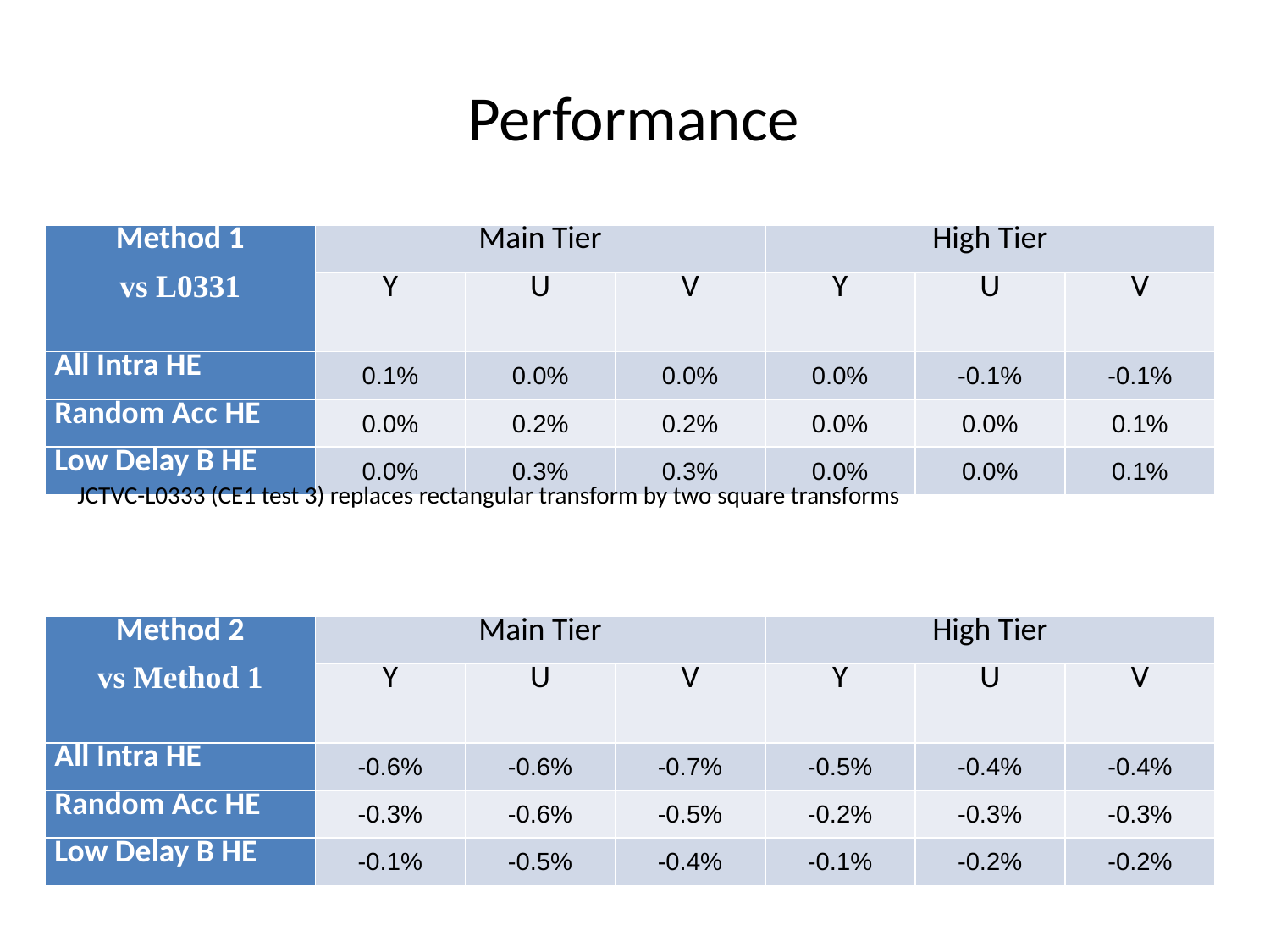

Performance
| Method 1 vs L0331 | Main Tier |  |  | High Tier |  |  |
| --- | --- | --- | --- | --- | --- | --- |
|  | Y | U | V | Y | U | V |
| All Intra HE | 0.1% | 0.0% | 0.0% | 0.0% | -0.1% | -0.1% |
| Random Acc HE | 0.0% | 0.2% | 0.2% | 0.0% | 0.0% | 0.1% |
| Low Delay B HE | 0.0% | 0.3% | 0.3% | 0.0% | 0.0% | 0.1% |
JCTVC-L0333 (CE1 test 3) replaces rectangular transform by two square transforms
| Method 2 vs Method 1 | Main Tier |  |  | High Tier |  |  |
| --- | --- | --- | --- | --- | --- | --- |
|  | Y | U | V | Y | U | V |
| All Intra HE | -0.6% | -0.6% | -0.7% | -0.5% | -0.4% | -0.4% |
| Random Acc HE | -0.3% | -0.6% | -0.5% | -0.2% | -0.3% | -0.3% |
| Low Delay B HE | -0.1% | -0.5% | -0.4% | -0.1% | -0.2% | -0.2% |